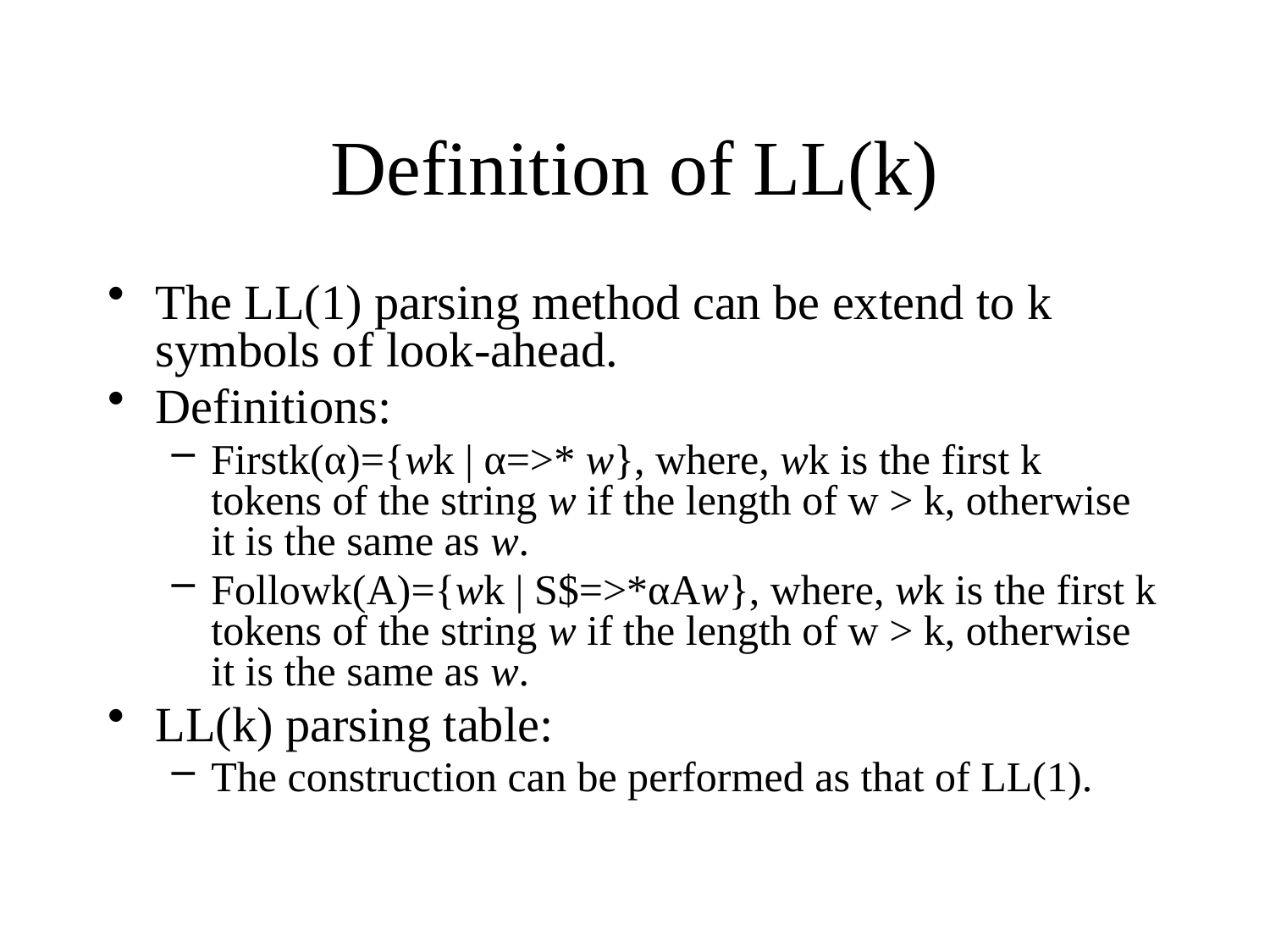

# Definition of LL(k)
The LL(1) parsing method can be extend to k symbols of look-ahead.
Definitions:
Firstk(α)={wk | α=>* w}, where, wk is the first k tokens of the string w if the length of w > k, otherwise it is the same as w.
Followk(A)={wk | S$=>*αAw}, where, wk is the first k tokens of the string w if the length of w > k, otherwise it is the same as w.
LL(k) parsing table:
The construction can be performed as that of LL(1).